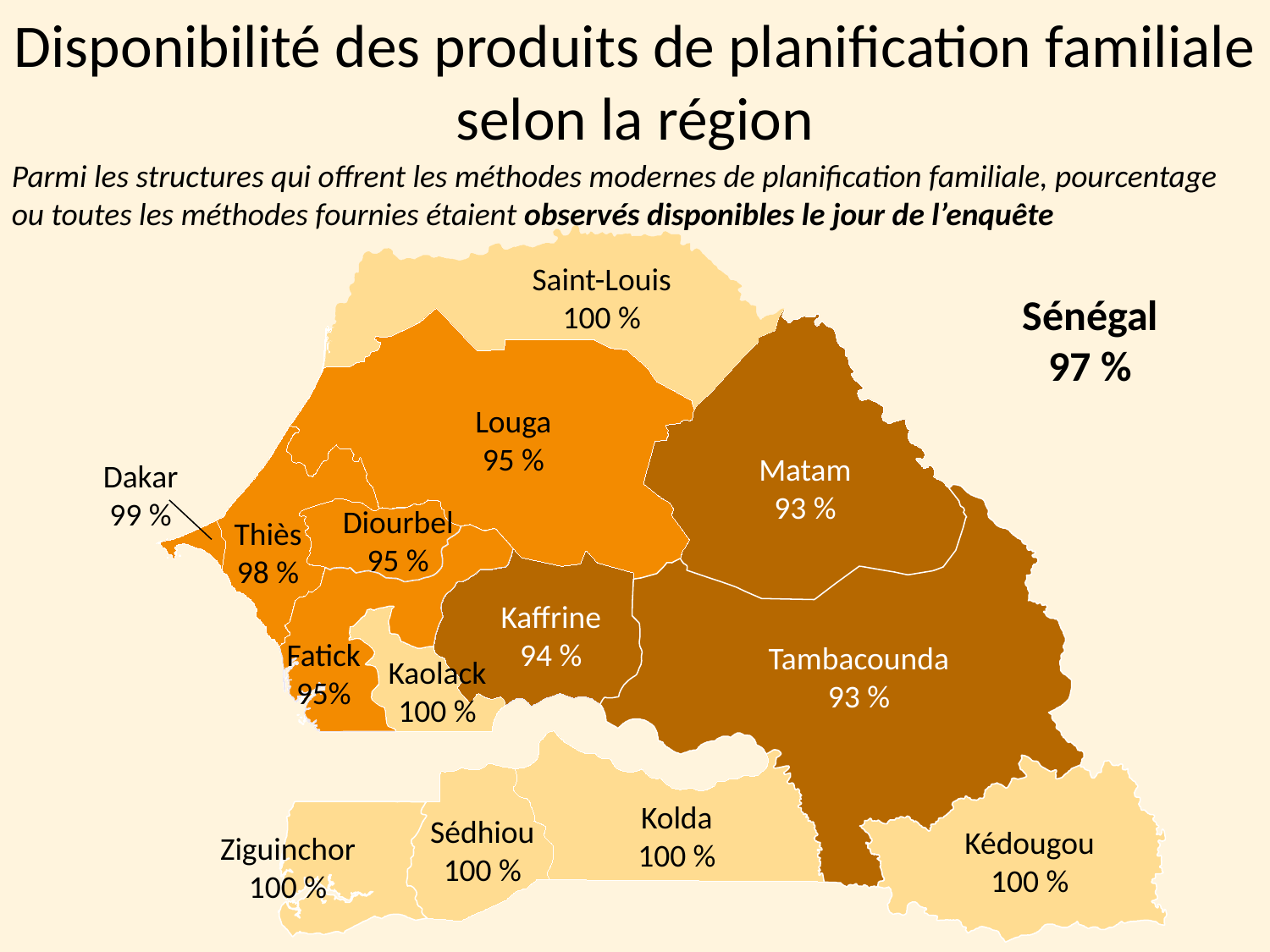

Disponibilité des produits de planification familiale selon la région
Parmi les structures qui offrent les méthodes modernes de planification familiale, pourcentage ou toutes les méthodes fournies étaient observés disponibles le jour de l’enquête

Saint-Louis
100 %
Sénégal
97 %
Louga
95 %
Matam
93 %
Dakar
99 %
Diourbel
95 %
Thiès
98 %
Kaffrine
94 %
Fatick
95%
Tambacounda
93 %
Kaolack
100 %
Kolda
100 %
Sédhiou
100 %
Kédougou
100 %
Ziguinchor
100 %